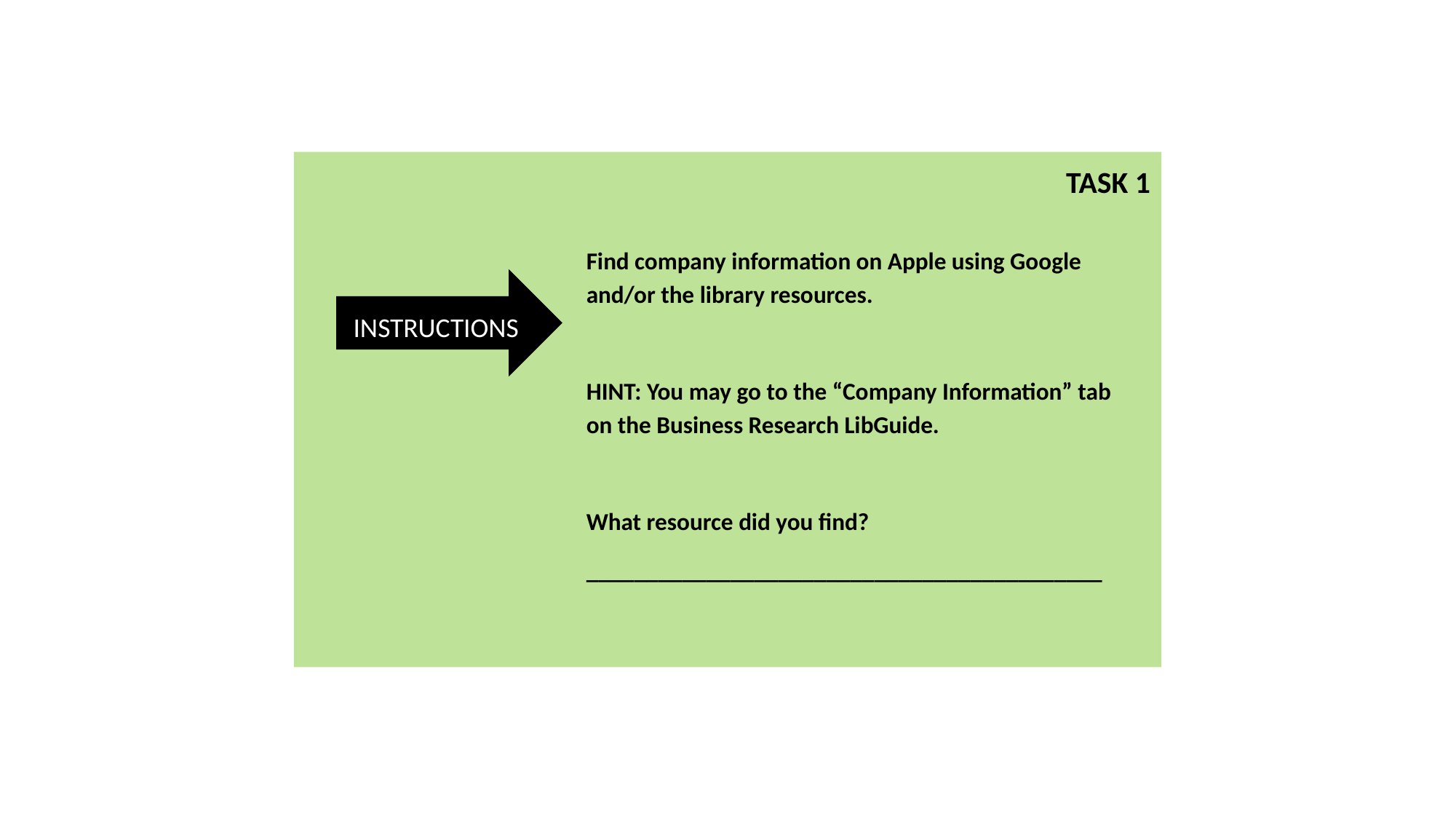

TASK 1
Find company information on Apple using Google and/or the library resources.

HINT: You may go to the “Company Information” tab on the Business Research LibGuide.

What resource did you find?
___________________________________________

INSTRUCTIONS